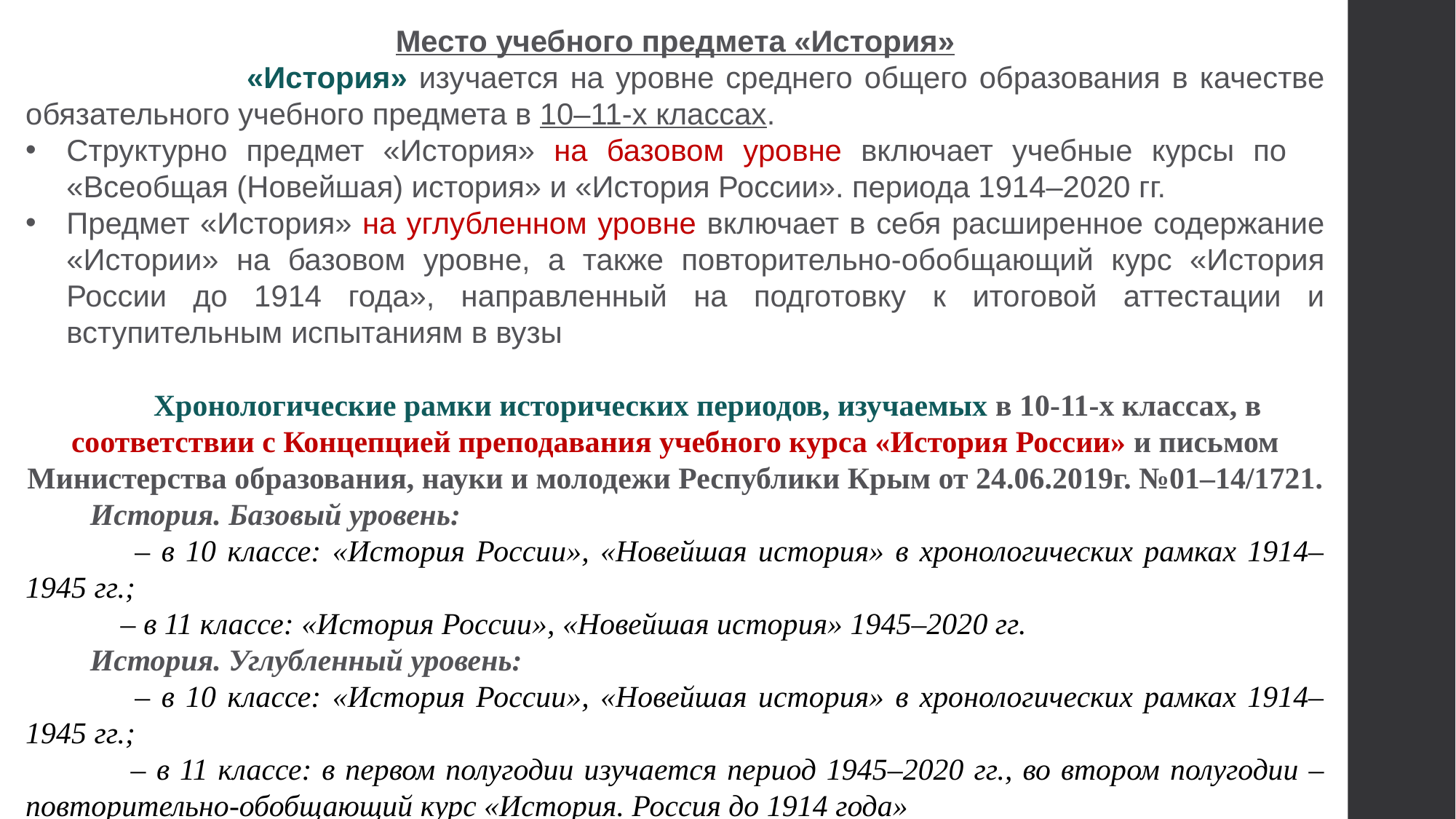

Место учебного предмета «История»
                   «История» изучается на уровне среднего общего образования в качестве обязательного учебного предмета в 10–11-х классах.
Структурно предмет «История» на базовом уровне включает учебные курсы по   «Всеобщая (Новейшая) история» и «История России». периода 1914–2020 гг.
Предмет «История» на углубленном уровне включает в себя расширенное содержание «Истории» на базовом уровне, а также повторительно-обобщающий курс «История России до 1914 года», направленный на подготовку к итоговой аттестации и вступительным испытаниям в вузы

Хронологические рамки исторических периодов, изучаемых в 10-11-х классах, в соответствии с Концепцией преподавания учебного курса «История России» и письмом Министерства образования, науки и молодежи Республики Крым от 24.06.2019г. №01–14/1721.
История. Базовый уровень:
    – в 10 классе: «История России», «Новейшая история» в хронологических рамках 1914–1945 гг.;
    – в 11 классе: «История России», «Новейшая история» 1945–2020 гг.
История. Углубленный уровень:
    – в 10 классе: «История России», «Новейшая история» в хронологических рамках 1914–1945 гг.;
    – в 11 классе: в первом полугодии изучается период 1945–2020 гг., во втором полугодии – повторительно-обобщающий курс «История. Россия до 1914 года»
Рекомендовано запланировать уроки повторения исторического периода 1914–1941 гг.